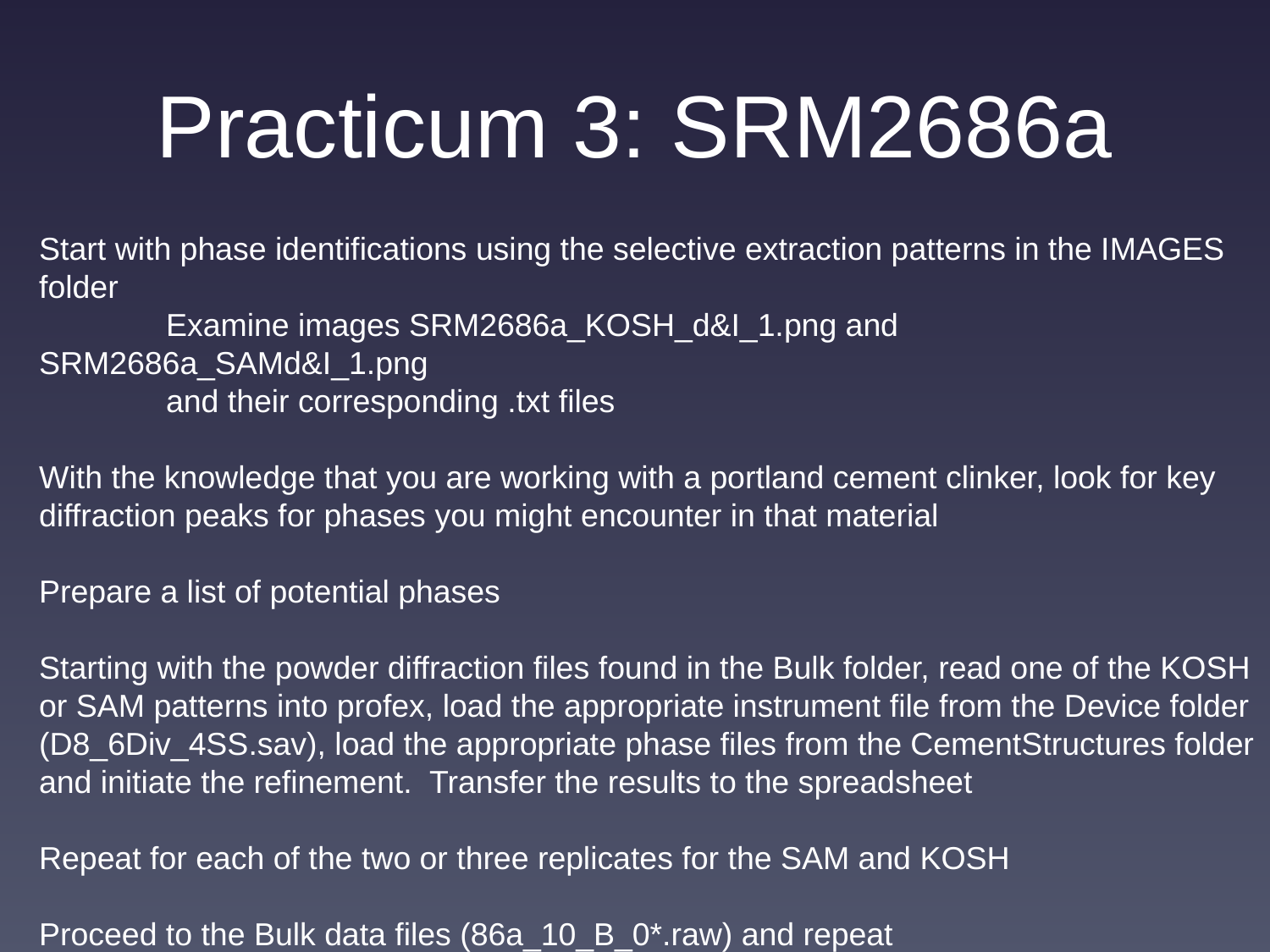

# Practicum 3: SRM2686a
Start with phase identifications using the selective extraction patterns in the IMAGES folder
	Examine images SRM2686a_KOSH_d&I_1.png and SRM2686a_SAMd&I_1.png
	and their corresponding .txt files

With the knowledge that you are working with a portland cement clinker, look for key diffraction peaks for phases you might encounter in that material

Prepare a list of potential phases

Starting with the powder diffraction files found in the Bulk folder, read one of the KOSH or SAM patterns into profex, load the appropriate instrument file from the Device folder (D8_6Div_4SS.sav), load the appropriate phase files from the CementStructures folder and initiate the refinement.  Transfer the results to the spreadsheet

Repeat for each of the two or three replicates for the SAM and KOSH

Proceed to the Bulk data files (86a_10_B_0*.raw) and repeat